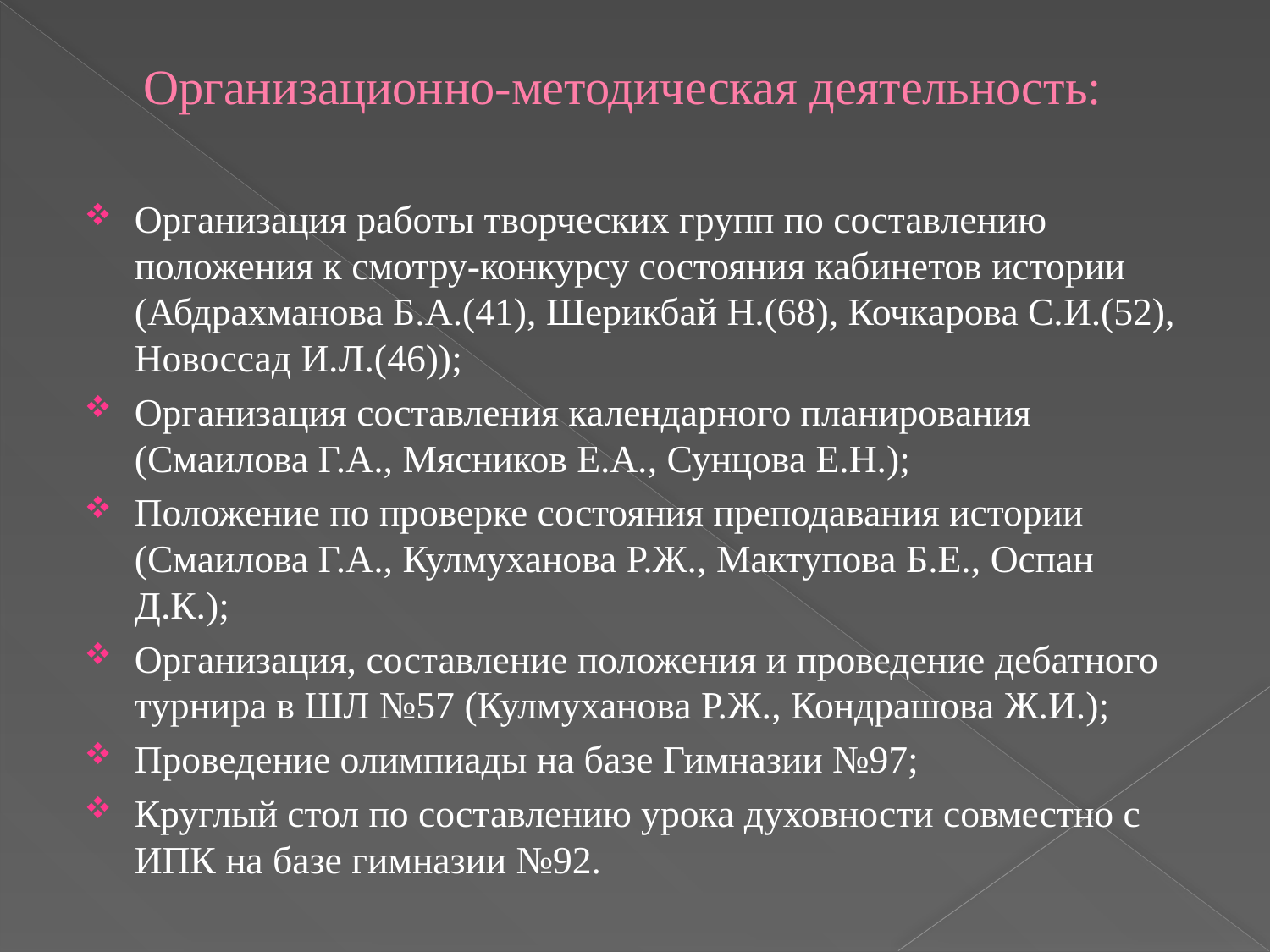

# Организационно-методическая деятельность:
Организация работы творческих групп по составлению положения к смотру-конкурсу состояния кабинетов истории (Абдрахманова Б.А.(41), Шерикбай Н.(68), Кочкарова С.И.(52), Новоссад И.Л.(46));
Организация составления календарного планирования (Смаилова Г.А., Мясников Е.А., Сунцова Е.Н.);
Положение по проверке состояния преподавания истории (Смаилова Г.А., Кулмуханова Р.Ж., Мактупова Б.Е., Оспан Д.К.);
Организация, составление положения и проведение дебатного турнира в ШЛ №57 (Кулмуханова Р.Ж., Кондрашова Ж.И.);
Проведение олимпиады на базе Гимназии №97;
Круглый стол по составлению урока духовности совместно с ИПК на базе гимназии №92.